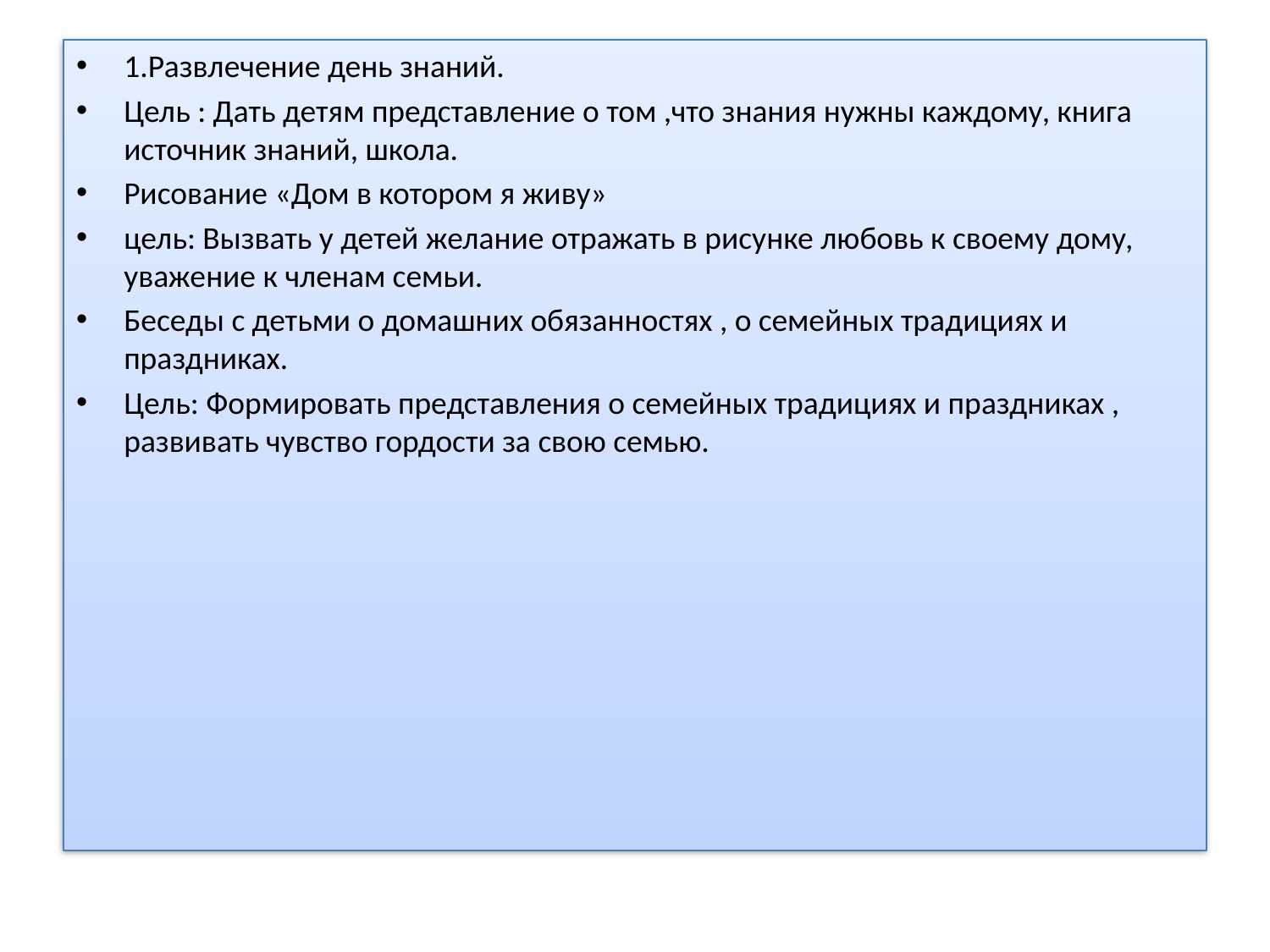

1.Развлечение день знаний.
Цель : Дать детям представление о том ,что знания нужны каждому, книга источник знаний, школа.
Рисование «Дом в котором я живу»
цель: Вызвать у детей желание отражать в рисунке любовь к своему дому, уважение к членам семьи.
Беседы с детьми о домашних обязанностях , о семейных традициях и праздниках.
Цель: Формировать представления о семейных традициях и праздниках , развивать чувство гордости за свою семью.